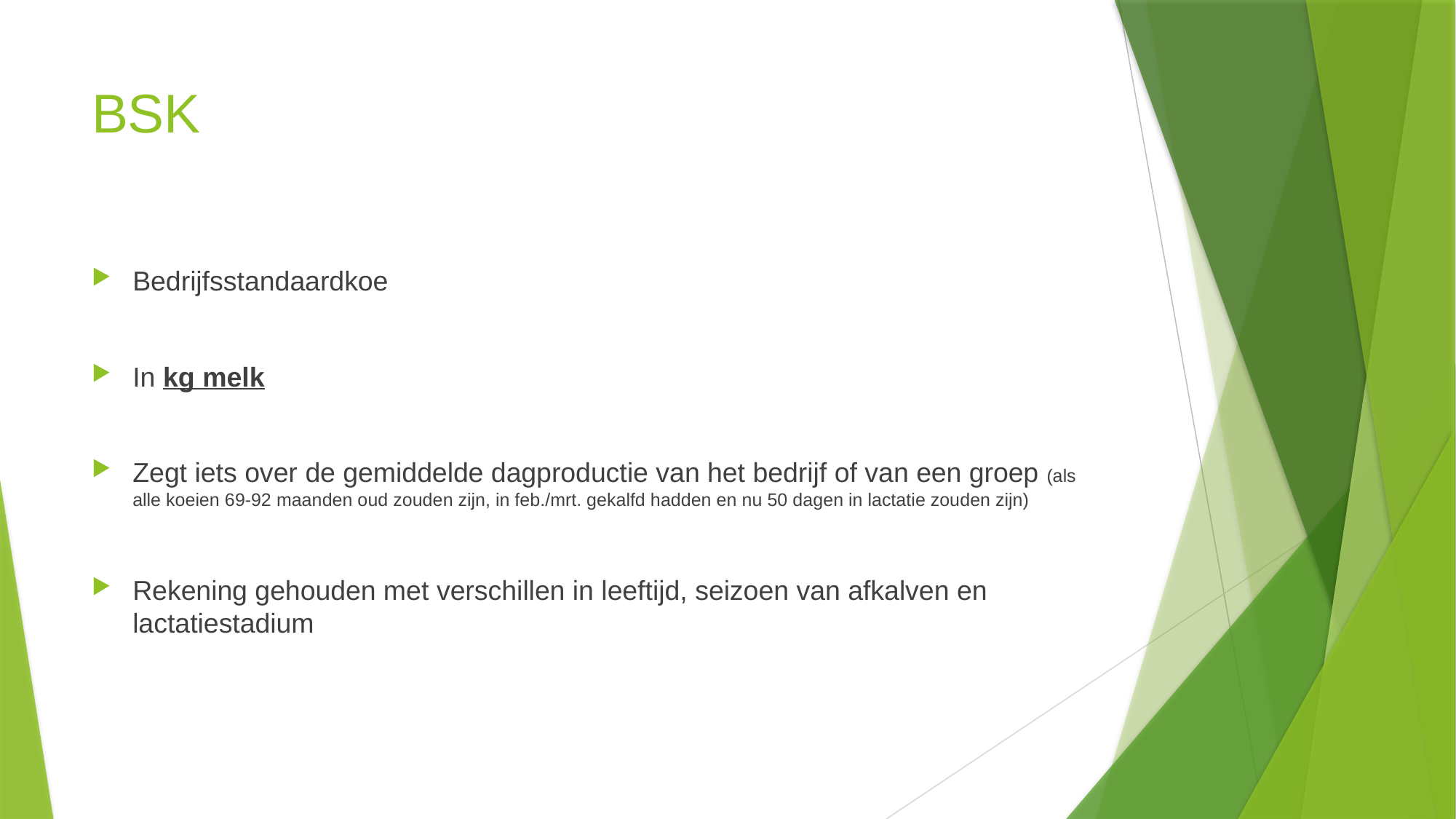

# BSK
Bedrijfsstandaardkoe

In kg melk

Zegt iets over de gemiddelde dagproductie van het bedrijf of van een groep (als alle koeien 69-92 maanden oud zouden zijn, in feb./mrt. gekalfd hadden en nu 50 dagen in lactatie zouden zijn)

Rekening gehouden met verschillen in leeftijd, seizoen van afkalven en lactatiestadium